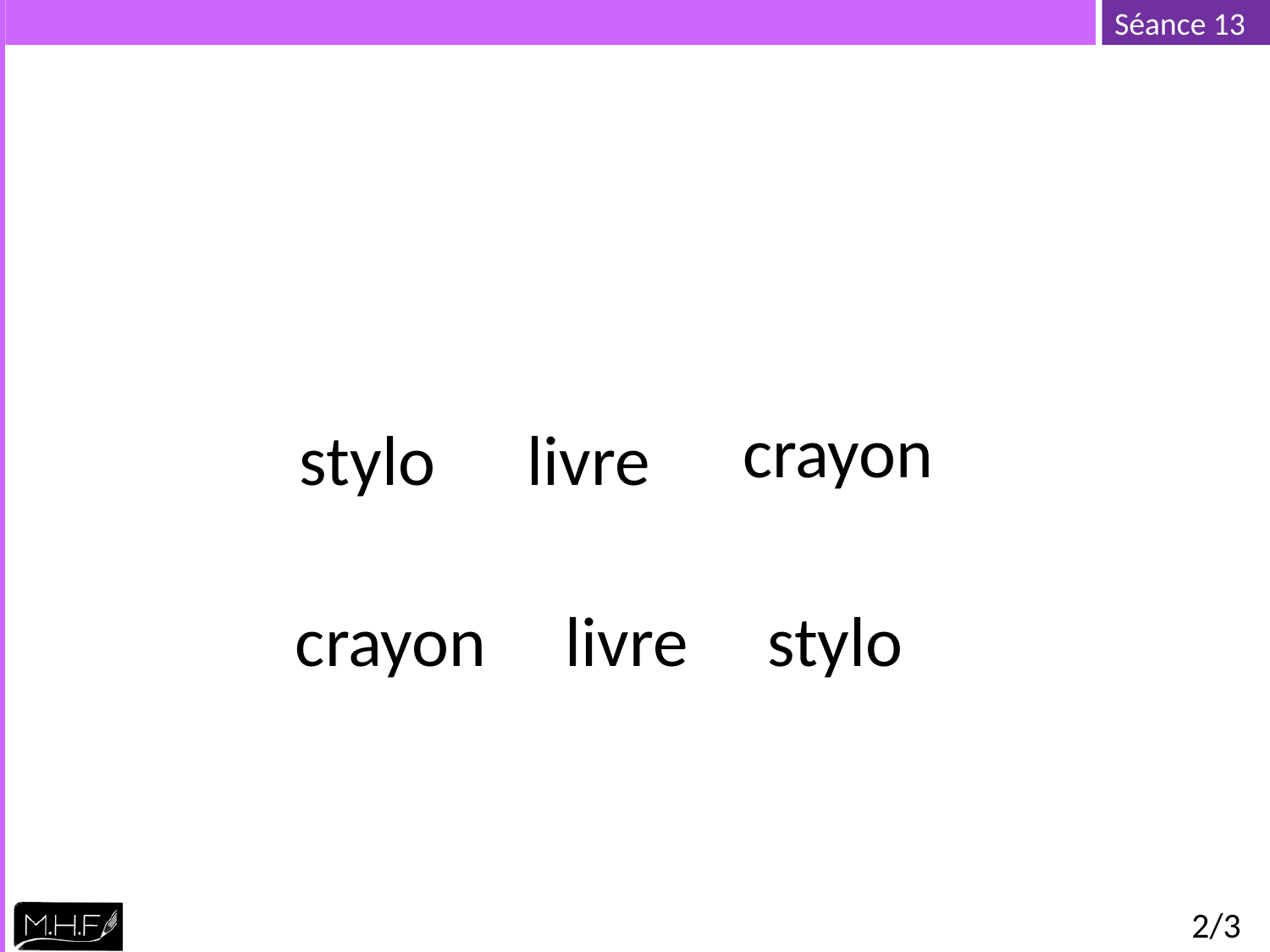

crayon
stylo
livre
crayon     livre     stylo
2/3